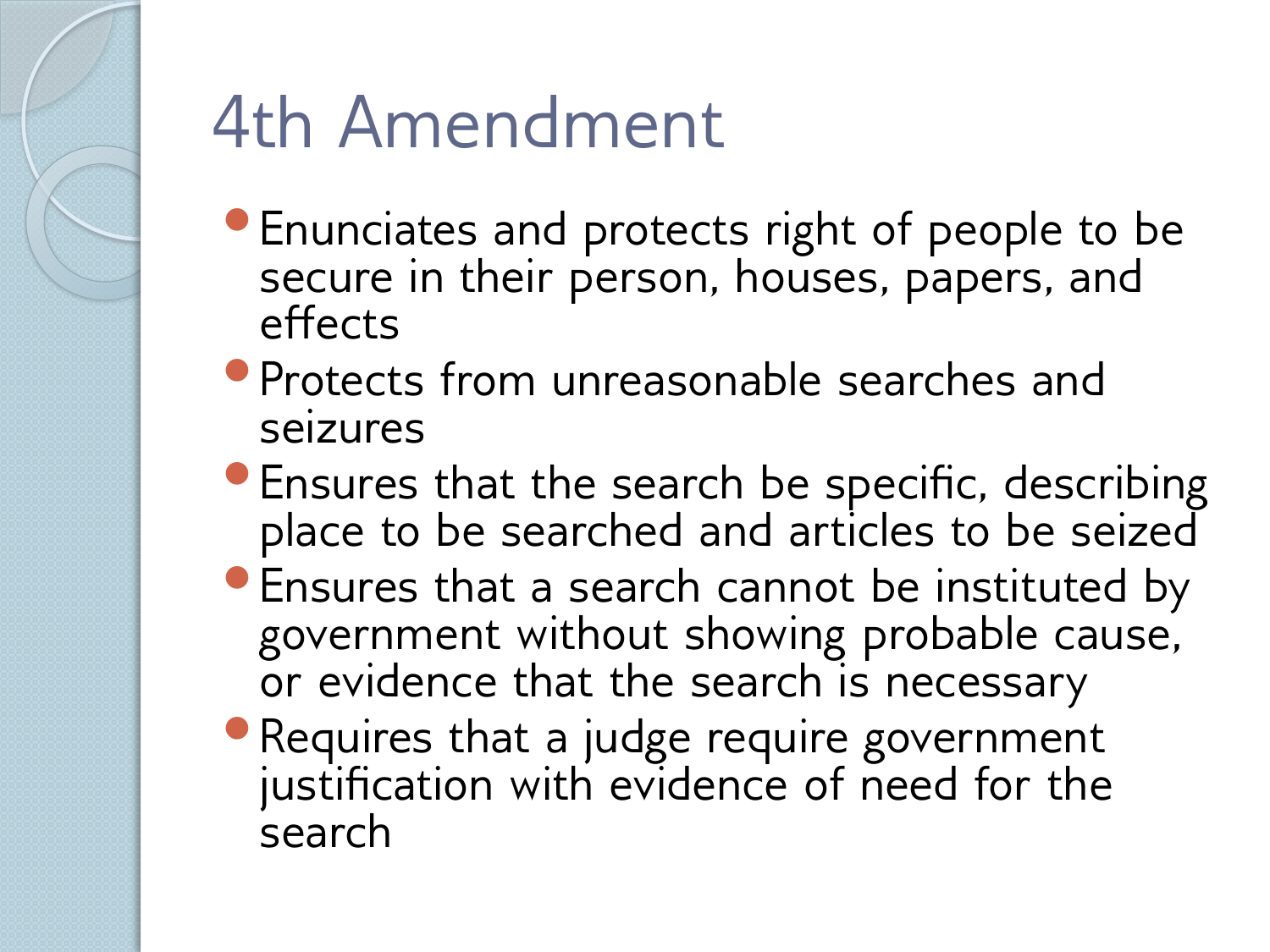

# 4th Amendment
Enunciates and protects right of people to be secure in their person, houses, papers, and effects
Protects from unreasonable searches and seizures
Ensures that the search be specific, describing place to be searched and articles to be seized
Ensures that a search cannot be instituted by government without showing probable cause, or evidence that the search is necessary
Requires that a judge require government justification with evidence of need for the search